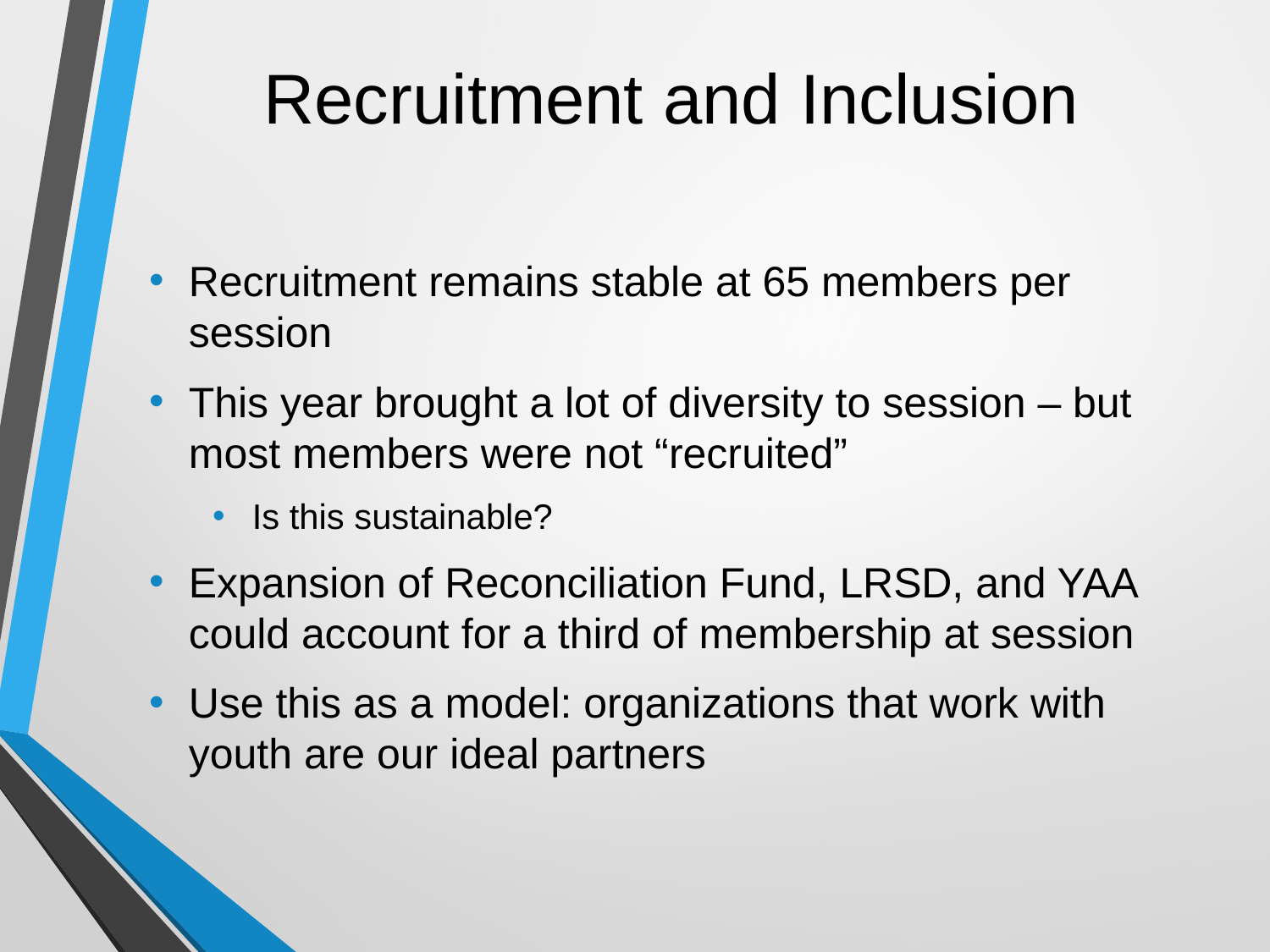

# Recruitment and Inclusion
Recruitment remains stable at 65 members per session
This year brought a lot of diversity to session – but most members were not “recruited”
Is this sustainable?
Expansion of Reconciliation Fund, LRSD, and YAA could account for a third of membership at session
Use this as a model: organizations that work with youth are our ideal partners